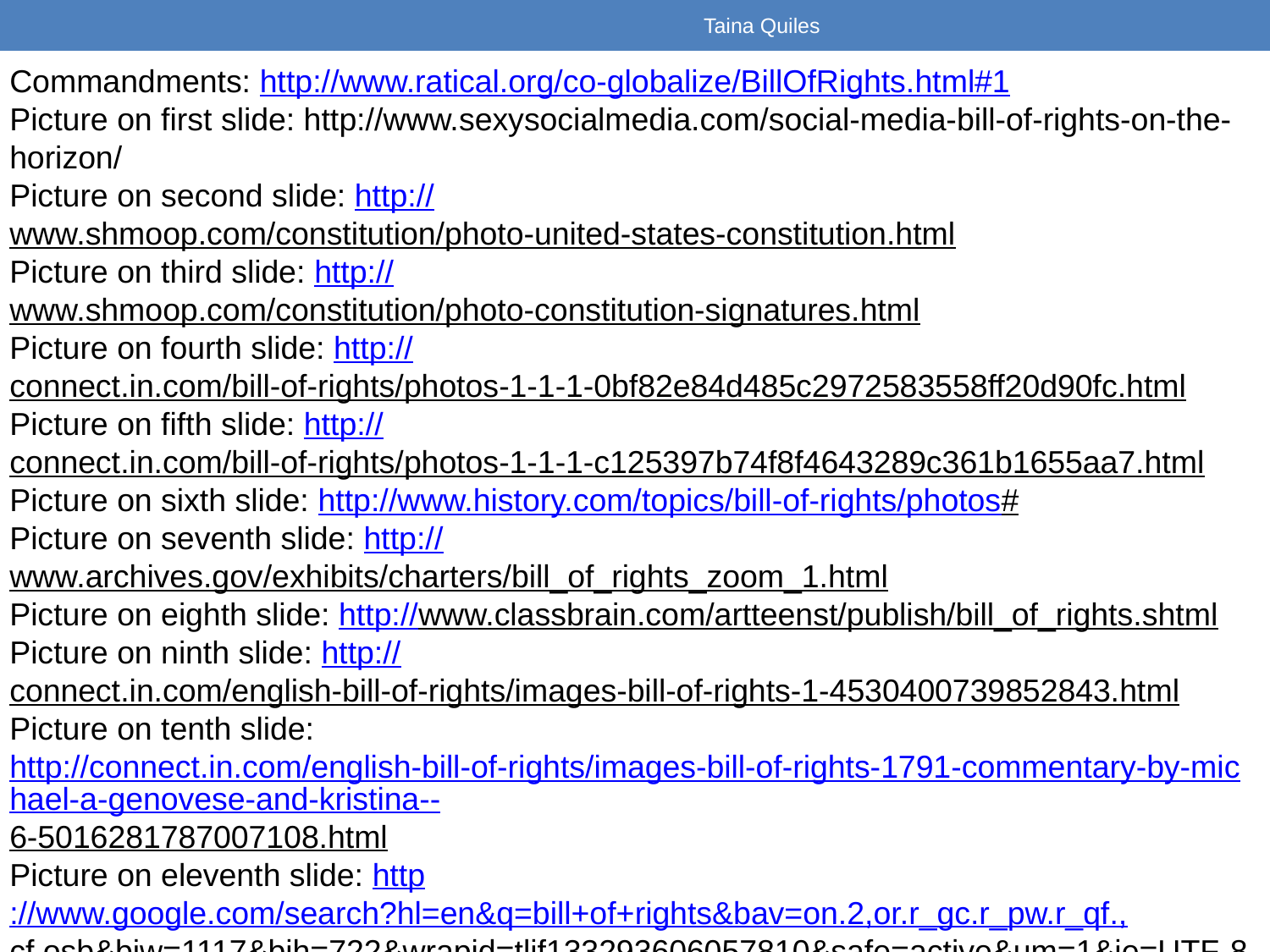

Taina Quiles
Commandments: http://www.ratical.org/co-globalize/BillOfRights.html#1
Picture on first slide: http://www.sexysocialmedia.com/social-media-bill-of-rights-on-the-horizon/
Picture on second slide: http://www.shmoop.com/constitution/photo-united-states-constitution.html
Picture on third slide: http://www.shmoop.com/constitution/photo-constitution-signatures.html
Picture on fourth slide: http://connect.in.com/bill-of-rights/photos-1-1-1-0bf82e84d485c2972583558ff20d90fc.html
Picture on fifth slide: http://connect.in.com/bill-of-rights/photos-1-1-1-c125397b74f8f4643289c361b1655aa7.html
Picture on sixth slide: http://www.history.com/topics/bill-of-rights/photos#
Picture on seventh slide: http://www.archives.gov/exhibits/charters/bill_of_rights_zoom_1.html
Picture on eighth slide: http://www.classbrain.com/artteenst/publish/bill_of_rights.shtml
Picture on ninth slide: http://connect.in.com/english-bill-of-rights/images-bill-of-rights-1-4530400739852843.html
Picture on tenth slide: http://connect.in.com/english-bill-of-rights/images-bill-of-rights-1791-commentary-by-michael-a-genovese-and-kristina--6-5016281787007108.html
Picture on eleventh slide: http://www.google.com/search?hl=en&q=bill+of+rights&bav=on.2,or.r_gc.r_pw.r_qf.,cf.osb&biw=1117&bih=722&wrapid=tlif133293606057810&safe=active&um=1&ie=UTF-8&tbm=isch&source=og&sa=N&tab=wi&ei=Qv5yT-buLcPh0QHX8JC-AQ